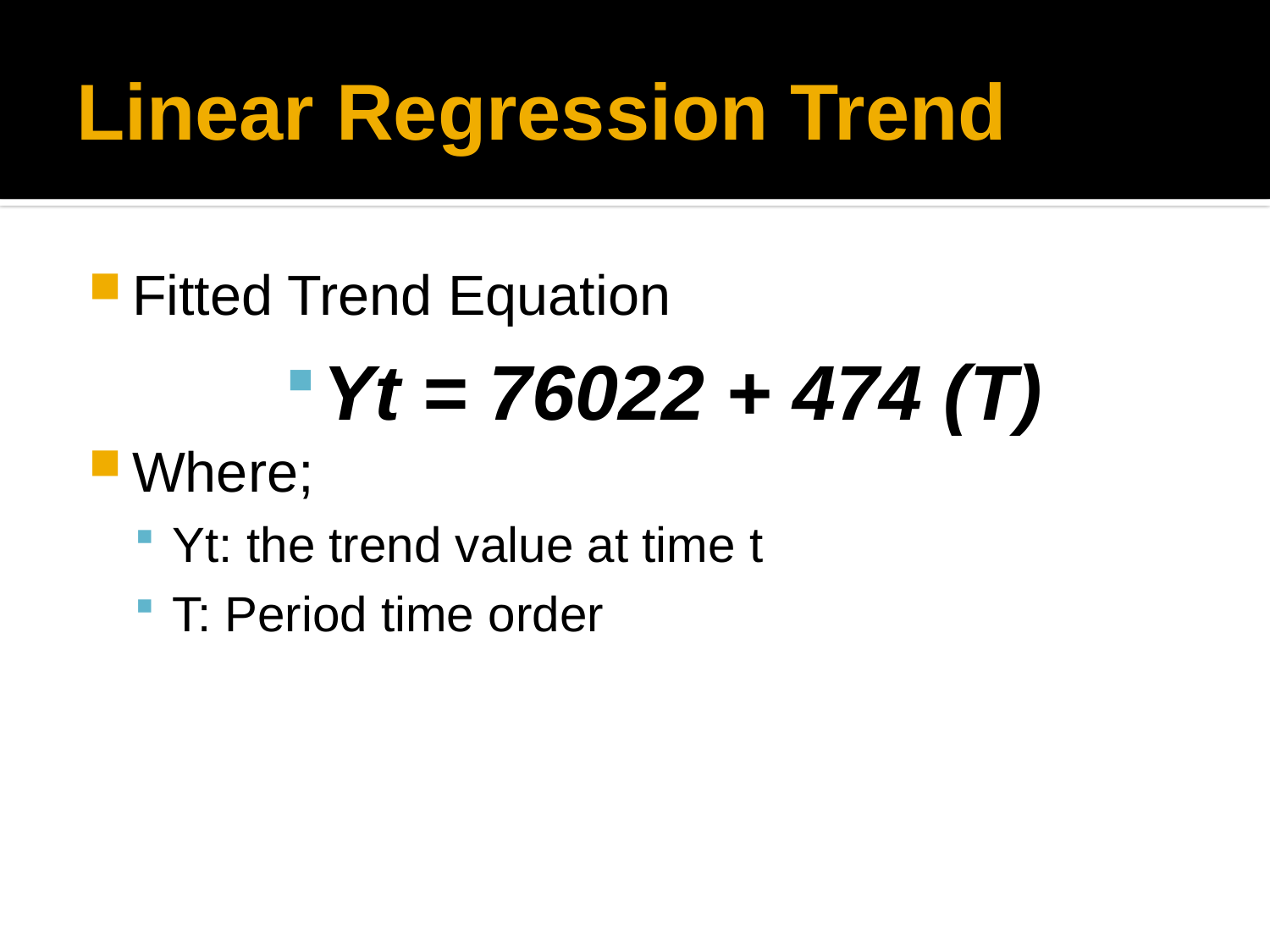

# Linear Regression Trend
Fitted Trend Equation
Yt = 76022 + 474 (T)
Where;
Yt: the trend value at time t
T: Period time order